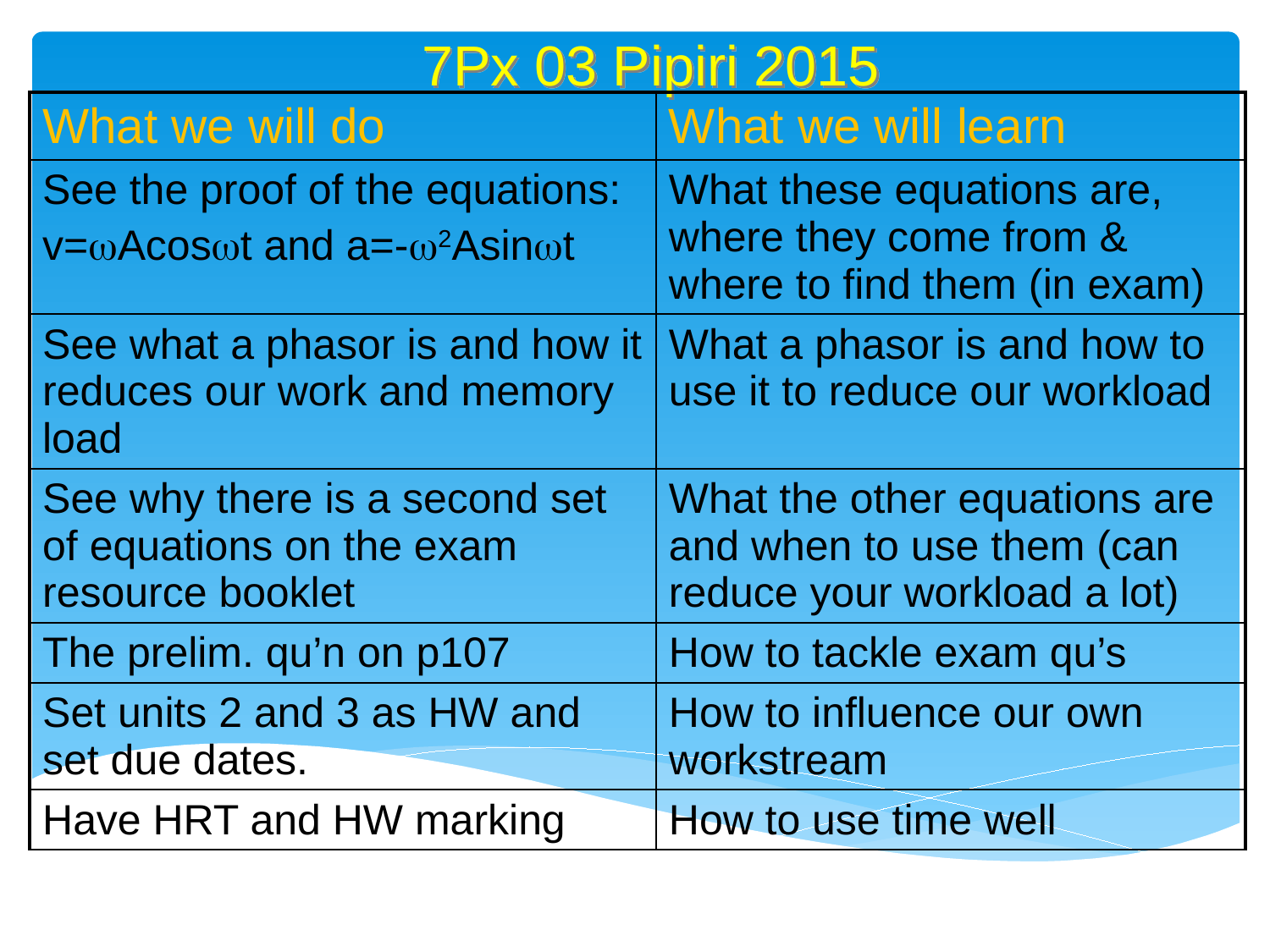

7Px 03 Pipiri 2015
| What we will do | What we will learn |
| --- | --- |
| See the proof of the equations: v=ωAcosωt and a=-ω2Asinωt | What these equations are, where they come from & where to find them (in exam) |
| See what a phasor is and how it reduces our work and memory load | What a phasor is and how to use it to reduce our workload |
| See why there is a second set of equations on the exam resource booklet | What the other equations are and when to use them (can reduce your workload a lot) |
| The prelim. qu’n on p107 | How to tackle exam qu’s |
| Set units 2 and 3 as HW and set due dates. | How to influence our own workstream |
| Have HRT and HW marking | How to use time well |